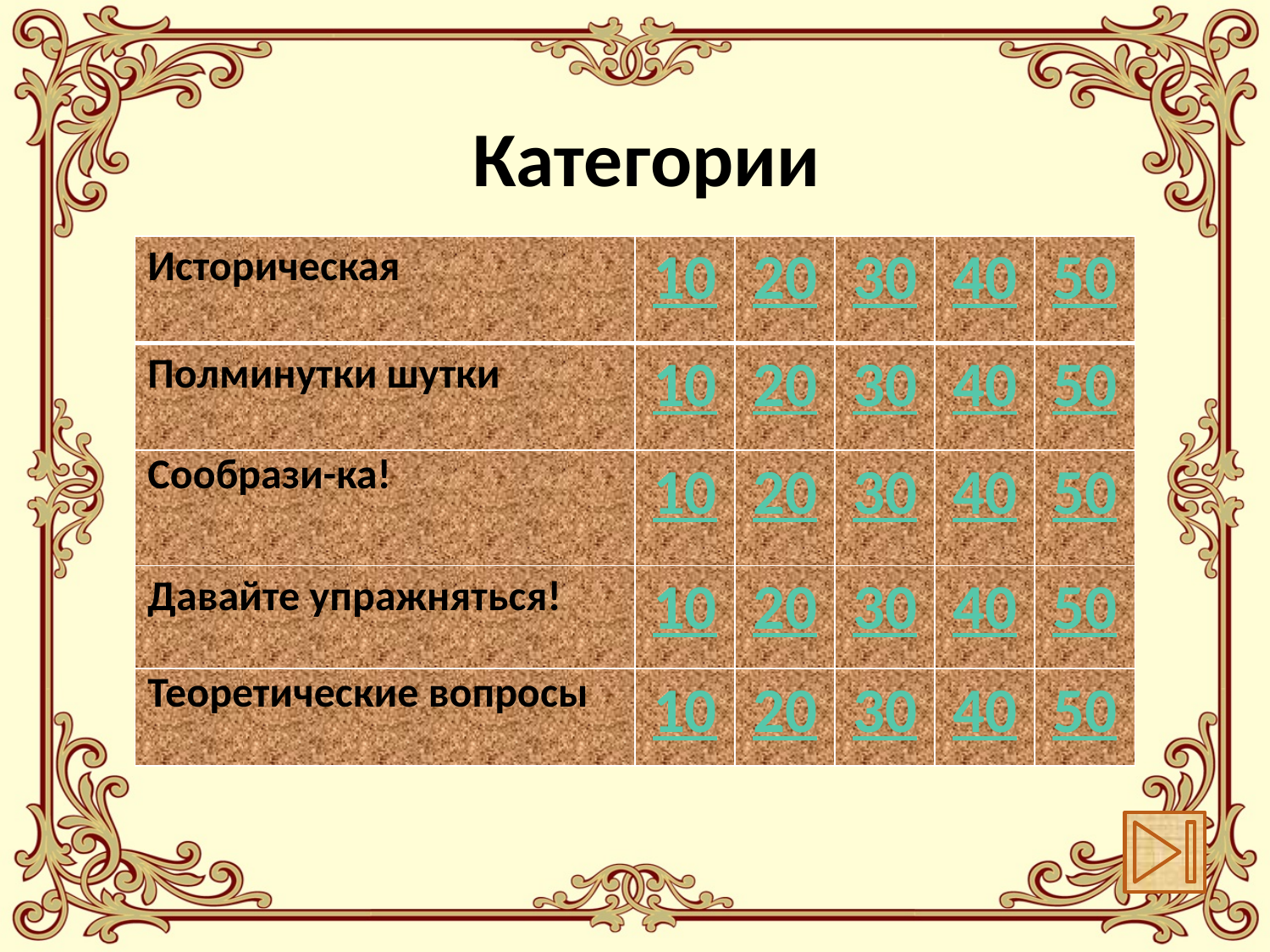

# Категории
| Историческая | 10 | 20 | 30 | 40 | 50 |
| --- | --- | --- | --- | --- | --- |
| Полминутки шутки | 10 | 20 | 30 | 40 | 50 |
| Сообрази-ка! | 10 | 20 | 30 | 40 | 50 |
| Давайте упражняться! | 10 | 20 | 30 | 40 | 50 |
| Теоретические вопросы | 10 | 20 | 30 | 40 | 50 |